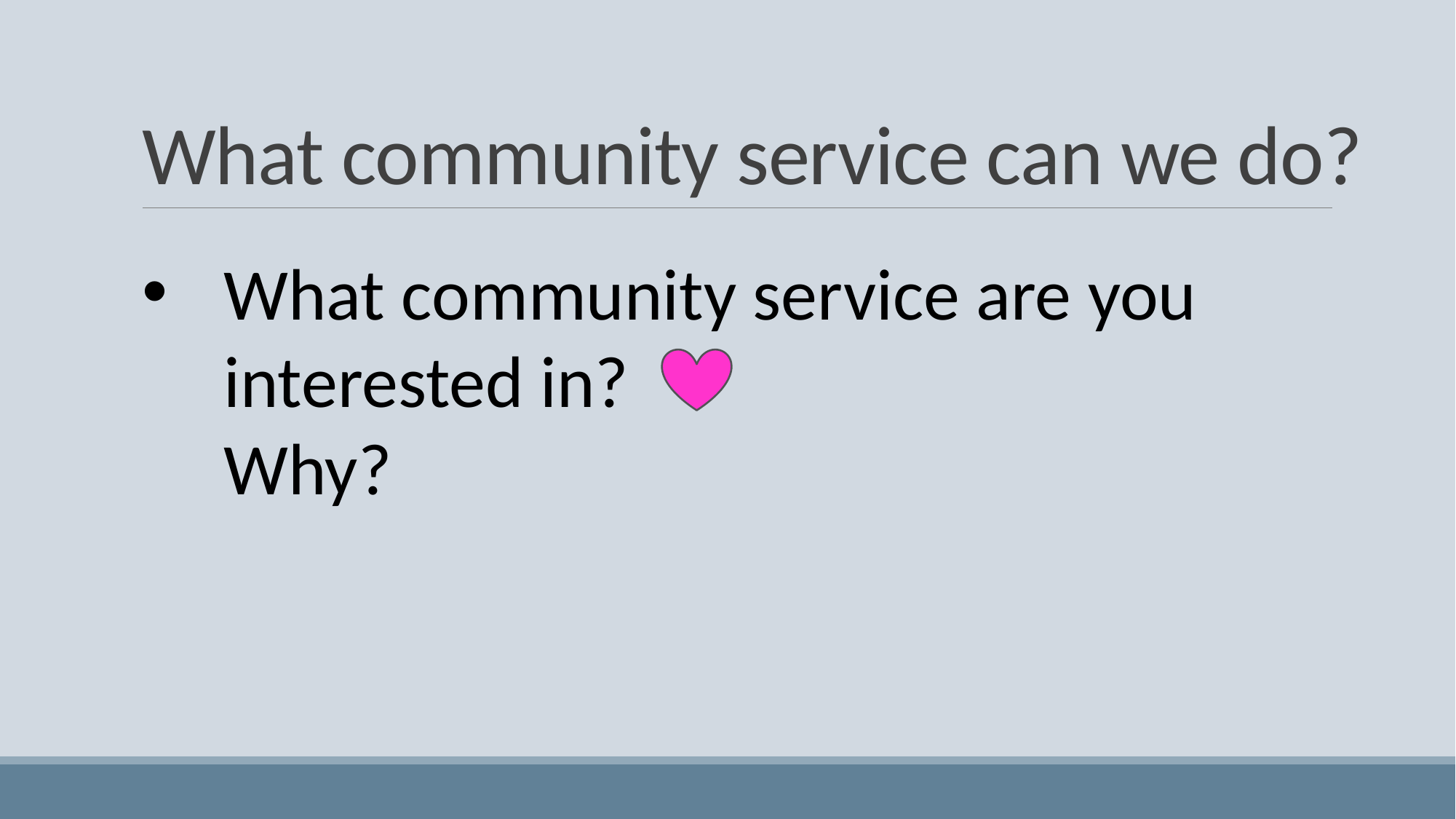

# What community service can we do?
What community service are you interested in?
     Why?

https://www.youtube.com/watch?v=z7qIq5EsjuQ